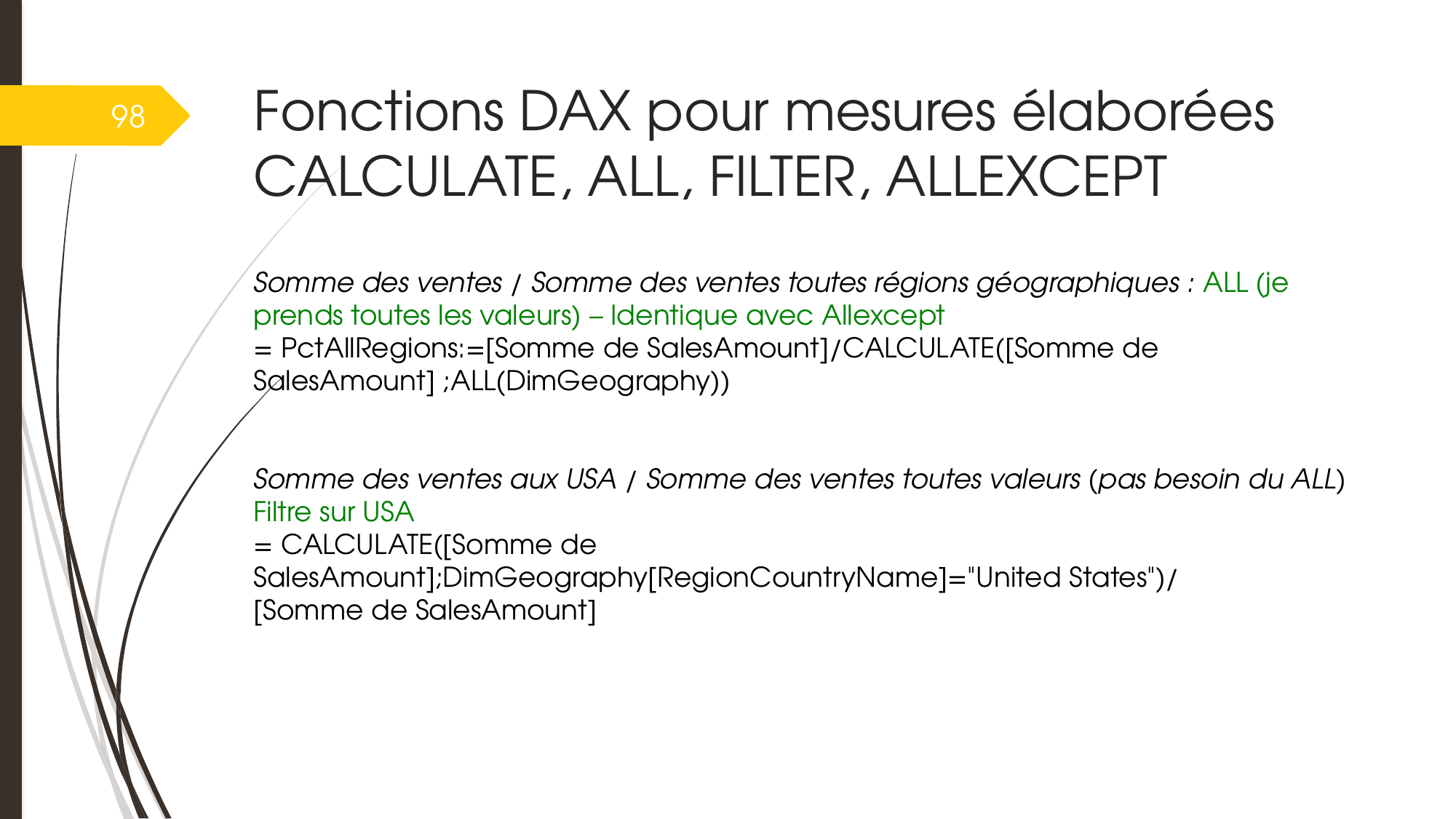

# Fonctions DAX pour mesures élaborées CALCULATE, ALL, FILTER, ALLEXCEPT
98

Somme des ventes / Somme des ventes toutes régions géographiques : ALL (je prends toutes les valeurs) – Identique avec Allexcept
= PctAllRegions:=[Somme de SalesAmount]/CALCULATE([Somme de SalesAmount] ;ALL(DimGeography))

Somme des ventes aux USA / Somme des ventes toutes valeurs (pas besoin du ALL) Filtre sur USA
= CALCULATE([Somme de SalesAmount];DimGeography[RegionCountryName]="United States")/
[Somme de SalesAmount]